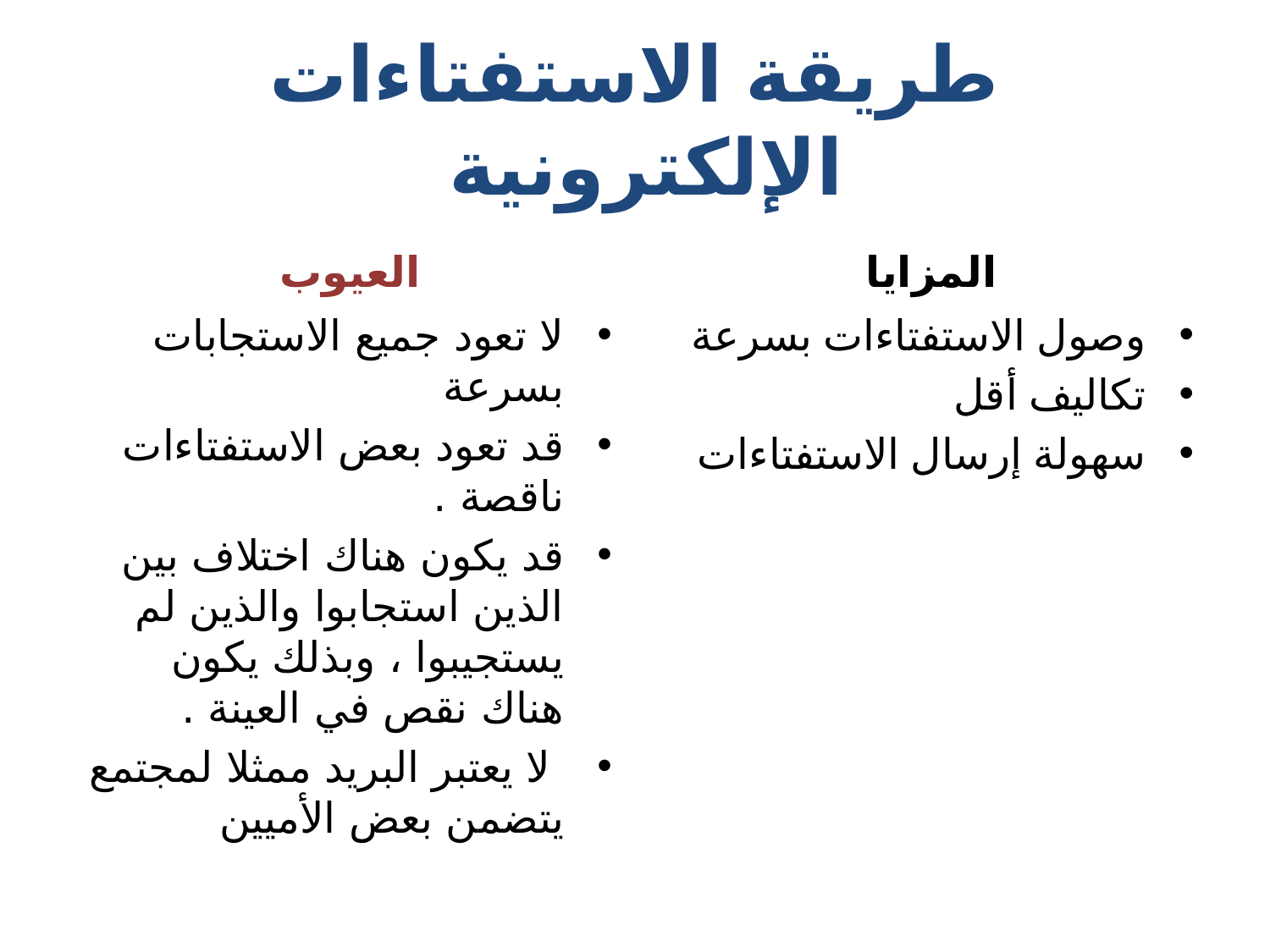

# طريقة الاستفتاءات الإلكترونية
العيوب
المزايا
لا تعود جميع الاستجابات بسرعة
قد تعود بعض الاستفتاءات ناقصة .
قد يكون هناك اختلاف بين الذين استجابوا والذين لم يستجيبوا ، وبذلك يكون هناك نقص في العينة .
 لا يعتبر البريد ممثلا لمجتمع يتضمن بعض الأميين

وصول الاستفتاءات بسرعة
تكاليف أقل
سهولة إرسال الاستفتاءات